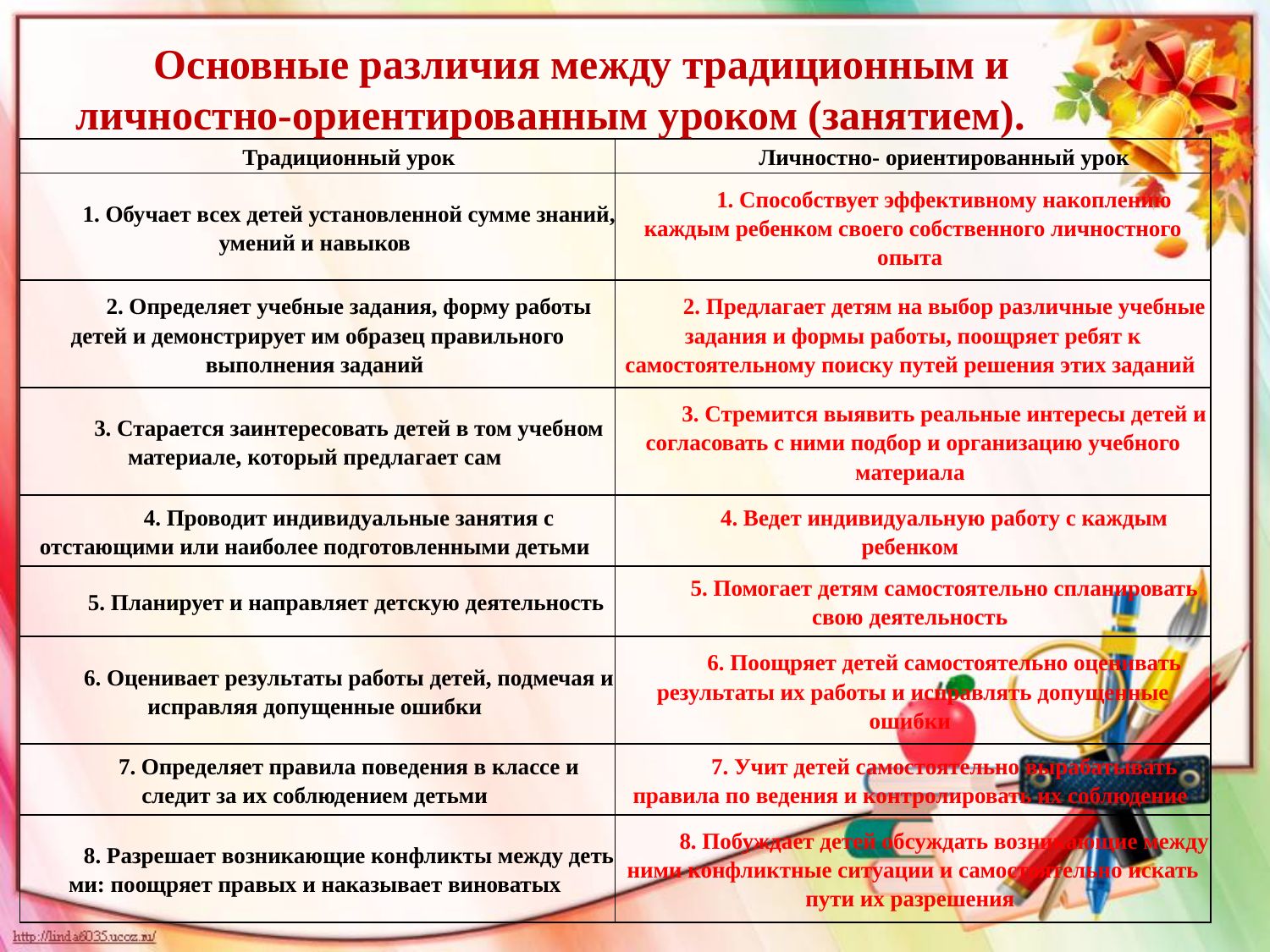

Основные различия между традиционным и личностно-ориентированным уроком (занятием).
| Традиционный урок | Личностно- ориентированный урок |
| --- | --- |
| 1. Обучает всех детей установленной сумме знаний, умений и навыков | 1. Способствует эффективному накоплению каждым ребенком своего собственного личностного опыта |
| 2. Определяет учебные задания, форму работы детей и демонстрирует им образец правильного выполнения заданий | 2. Предлагает детям на выбор различные учебные задания и формы работы, поощряет ребят к самостоятельному поиску путей решения этих заданий |
| 3. Старается заинтересовать детей в том учебном материале, который предлагает сам | 3. Стремится выявить реальные интересы детей и согласовать с ними подбор и организацию учебного материала |
| 4. Проводит индивидуальные занятия с отстающими или наиболее подготовленными детьми | 4. Ведет индивидуальную работу с каждым ребенком |
| 5. Планирует и направляет детскую деятельность | 5. Помогает детям самостоятельно спланировать свою деятельность |
| 6. Оценивает результаты работы детей, подмечая и исправляя допущенные ошибки | 6. Поощряет детей самостоятельно оценивать результаты их работы и исправлять допущенные ошибки |
| 7. Определяет правила поведения в классе и следит за их соблюдением детьми | 7. Учит детей самостоятельно вырабатывать правила по ведения и контролировать их соблюдение |
| 8. Разрешает возникающие конфликты между деть ми: поощряет правых и наказывает виноватых | 8. Побуждает детей обсуждать возникающие между ними конфликтные ситуации и самостоятельно искать пути их разрешения |